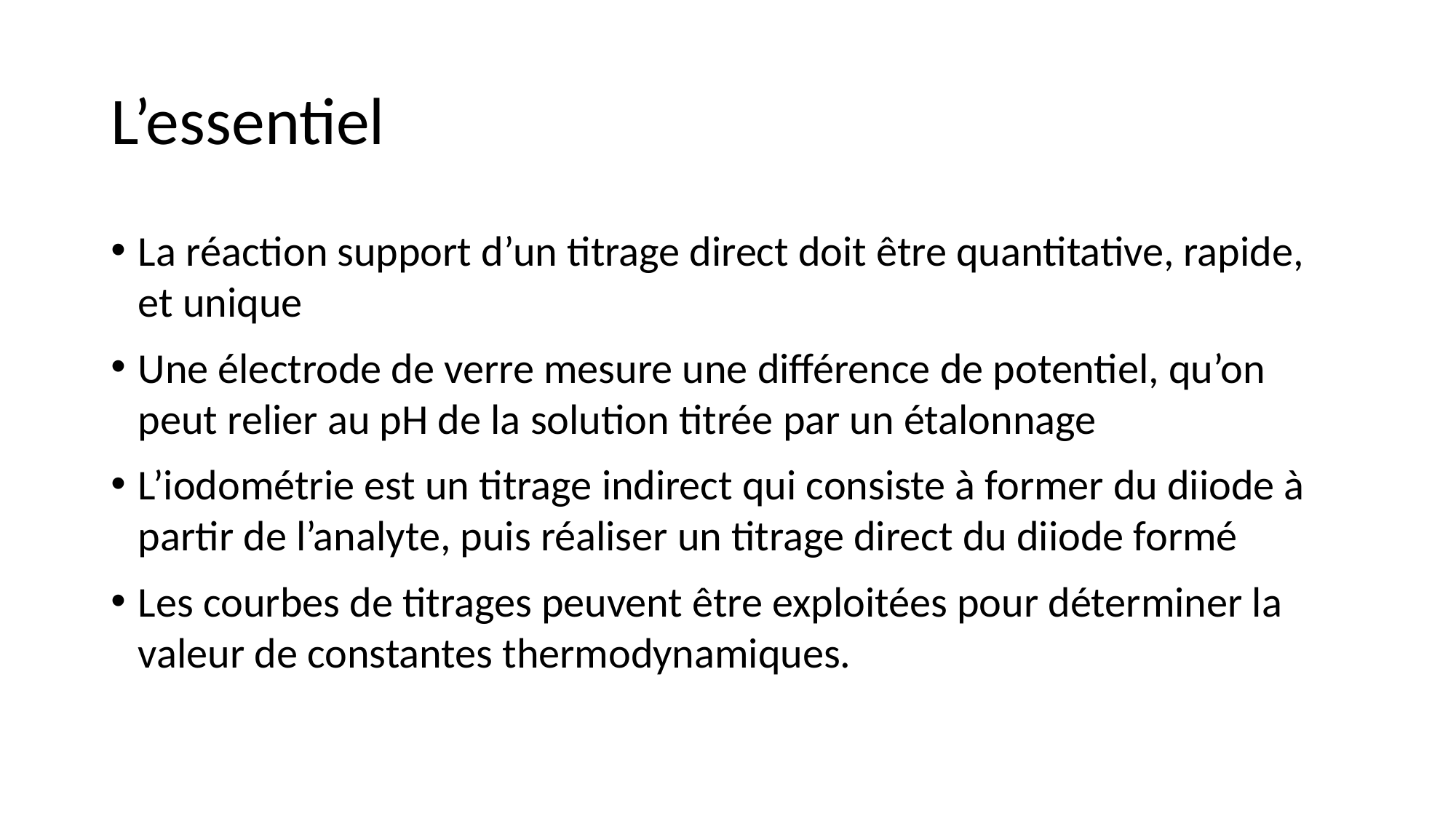

# L’essentiel
La réaction support d’un titrage direct doit être quantitative, rapide, et unique
Une électrode de verre mesure une différence de potentiel, qu’on peut relier au pH de la solution titrée par un étalonnage
L’iodométrie est un titrage indirect qui consiste à former du diiode à partir de l’analyte, puis réaliser un titrage direct du diiode formé
Les courbes de titrages peuvent être exploitées pour déterminer la valeur de constantes thermodynamiques.